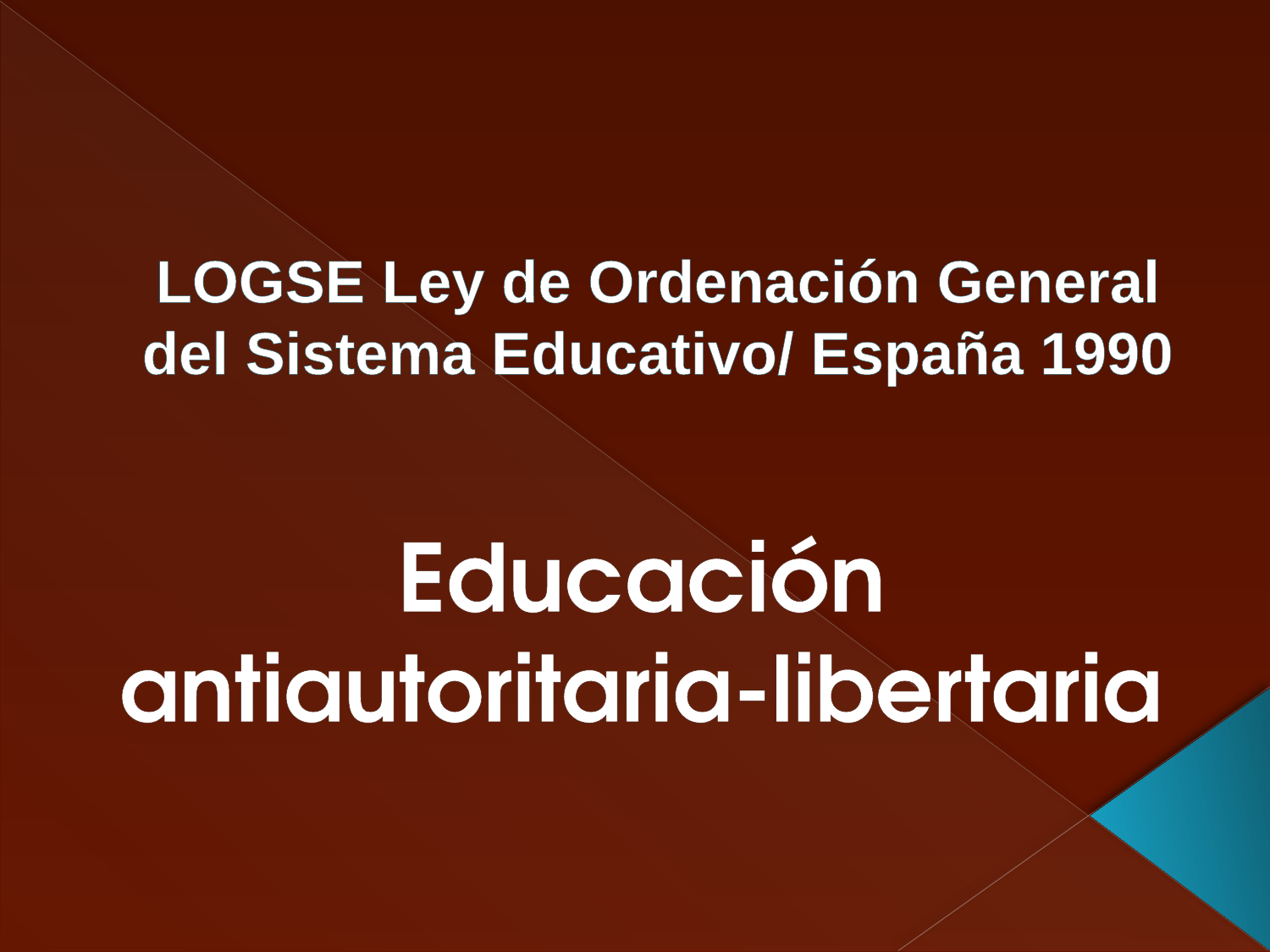

# LOGSE Ley de Ordenación General del Sistema Educativo/ España 1990

Educación antiautoritaria-libertaria